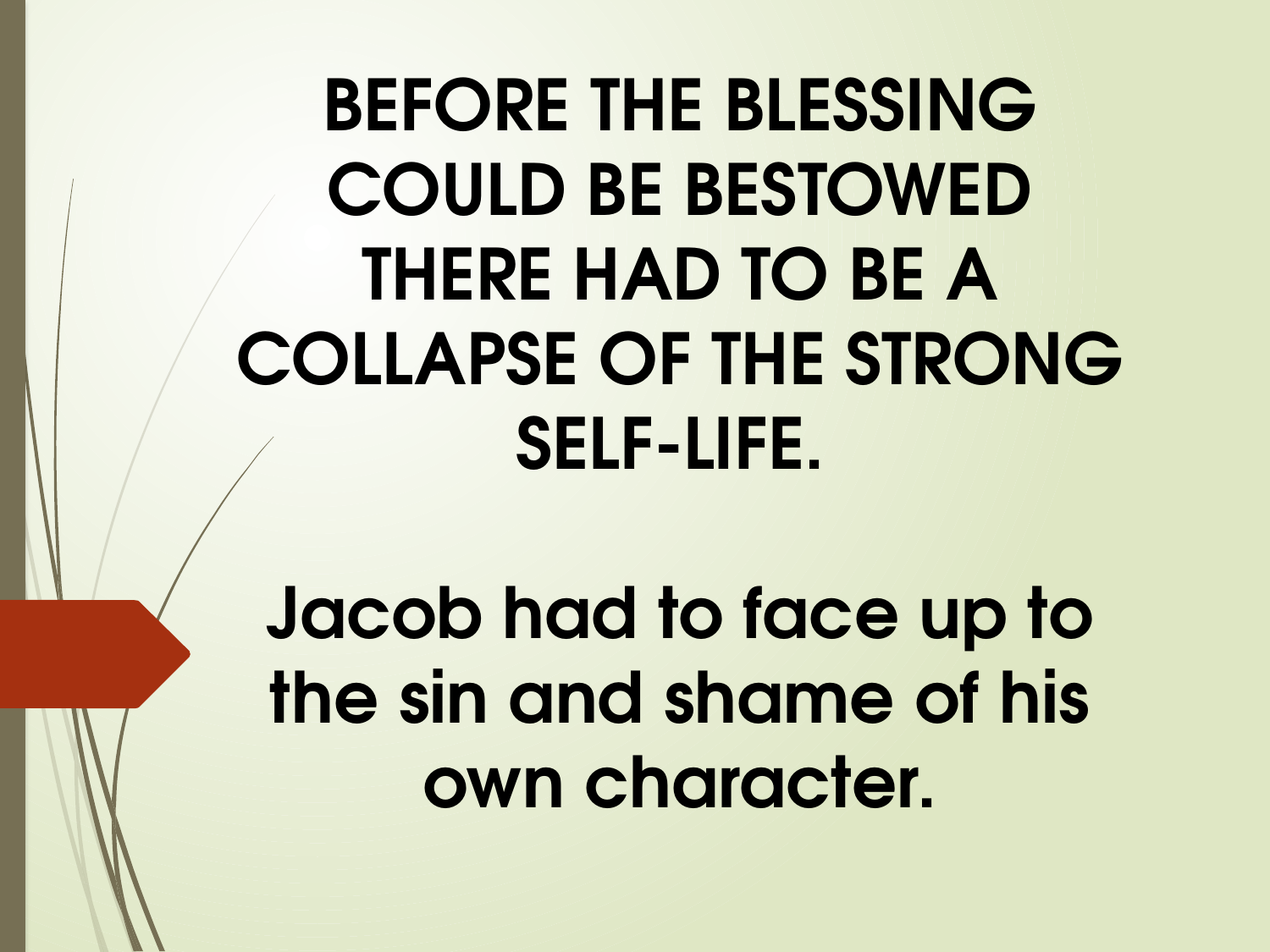

BEFORE THE BLESSING COULD BE BESTOWED THERE HAD TO BE A COLLAPSE OF THE STRONG SELF-LIFE.

Jacob had to face up to the sin and shame of his own character.